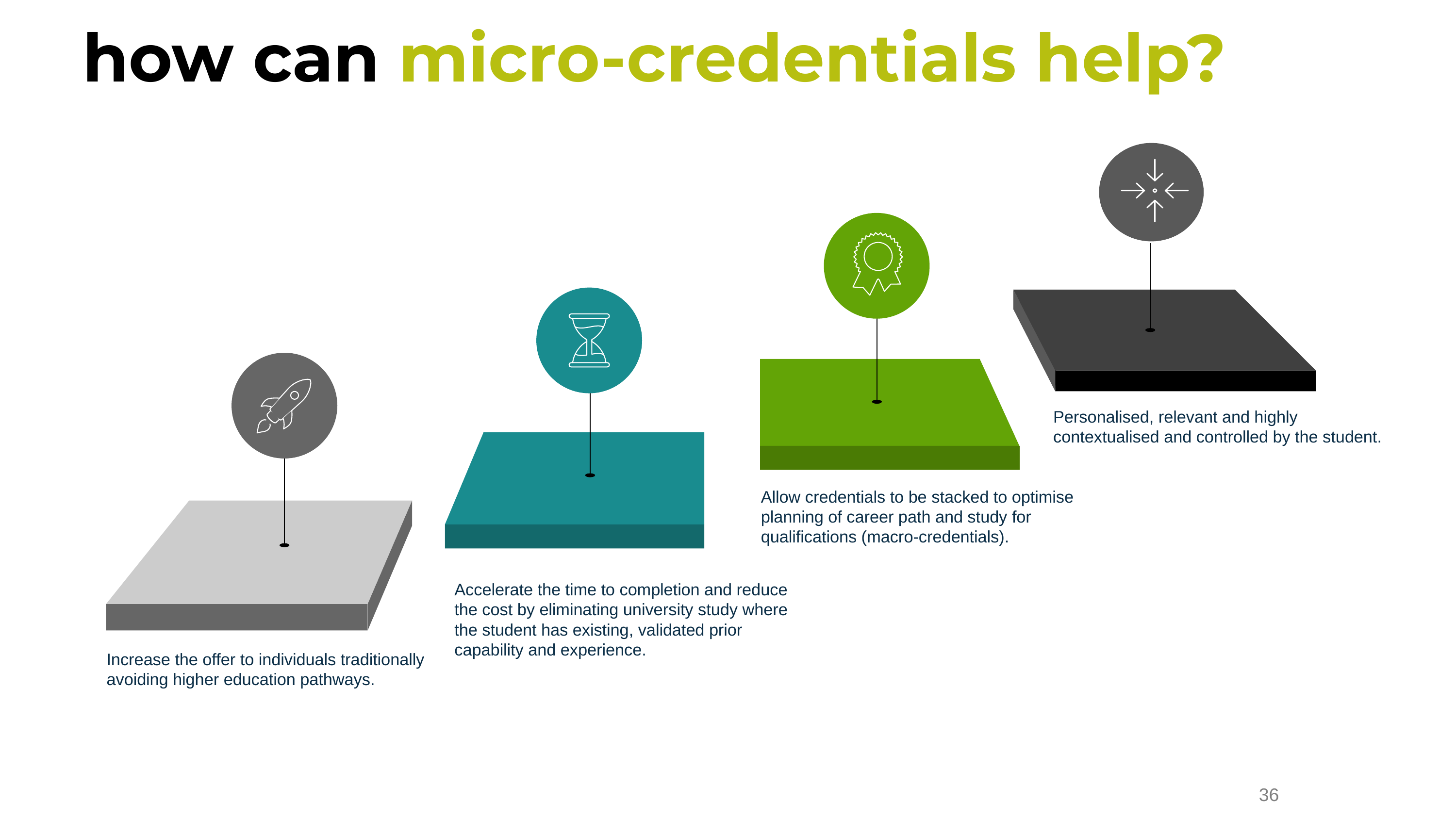

# how can micro-credentials help?

Personalised, relevant and highly contextualised and controlled by the student.

Allow credentials to be stacked to optimise planning of career path and study for qualifications (macro-credentials).

Accelerate the time to completion and reduce the cost by eliminating university study where the student has existing, validated prior capability and experience.
Increase the offer to individuals traditionally avoiding higher education pathways.